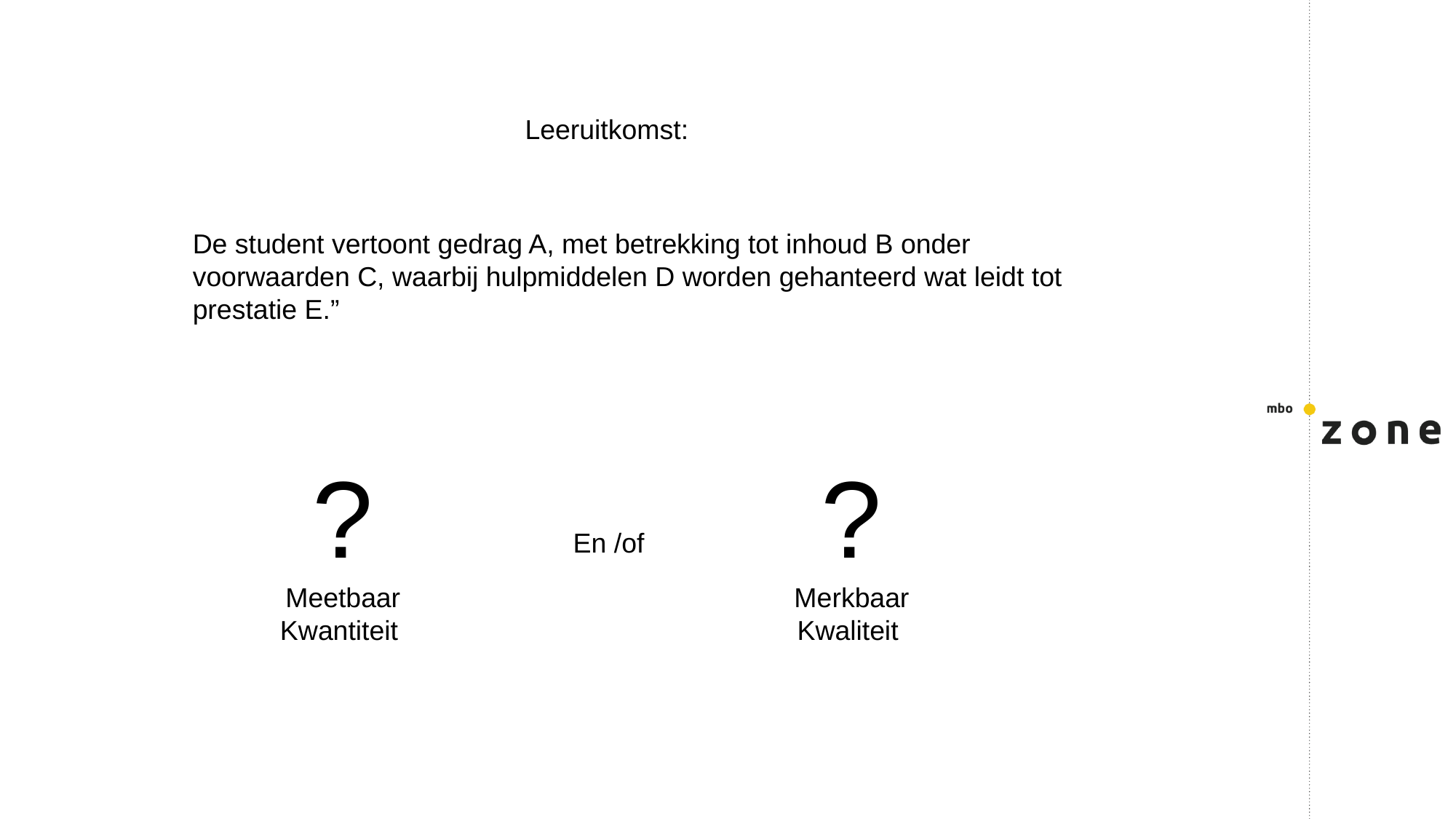

Leeruitkomst:
De student vertoont gedrag A, met betrekking tot inhoud B onder voorwaarden C, waarbij hulpmiddelen D worden gehanteerd wat leidt tot prestatie E.”
?
Meetbaar
Kwantiteit
?
Merkbaar
Kwaliteit
En /of